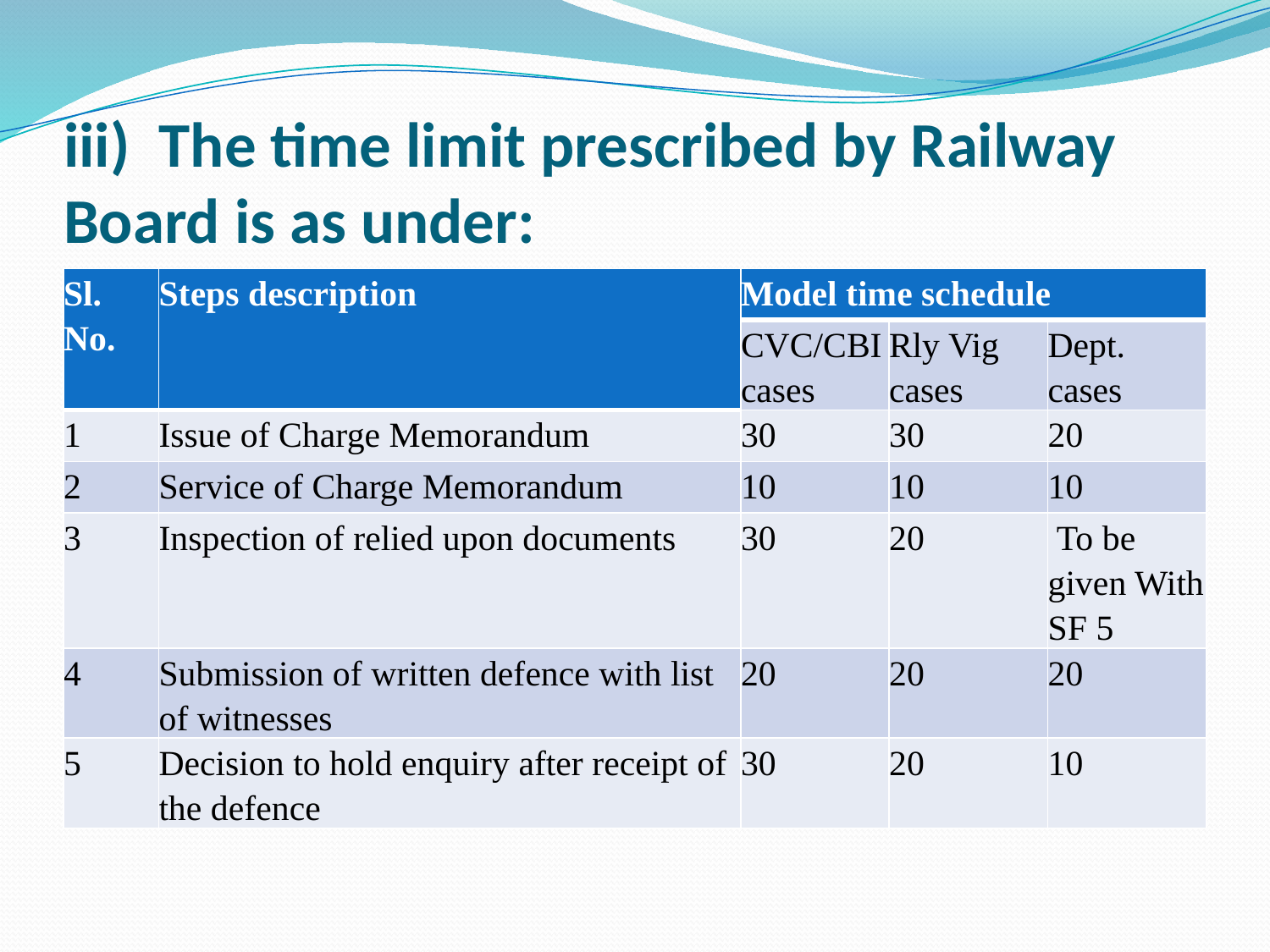

# iii)  The time limit prescribed by Railway Board is as under:
| Sl. No. | Steps description | Model time schedule |  |  |
| --- | --- | --- | --- | --- |
|  |  | CVC/CBI cases | Rly Vig  cases | Dept. cases |
| 1 | Issue of Charge Memorandum | 30 | 30 | 20 |
| 2 | Service of Charge Memorandum | 10 | 10 | 10 |
| 3 | Inspection of relied upon documents | 30 | 20 | To be given With SF 5 |
| 4 | Submission of written defence with list of witnesses | 20 | 20 | 20 |
| 5 | Decision to hold enquiry after receipt of the defence | 30 | 20 | 10 |